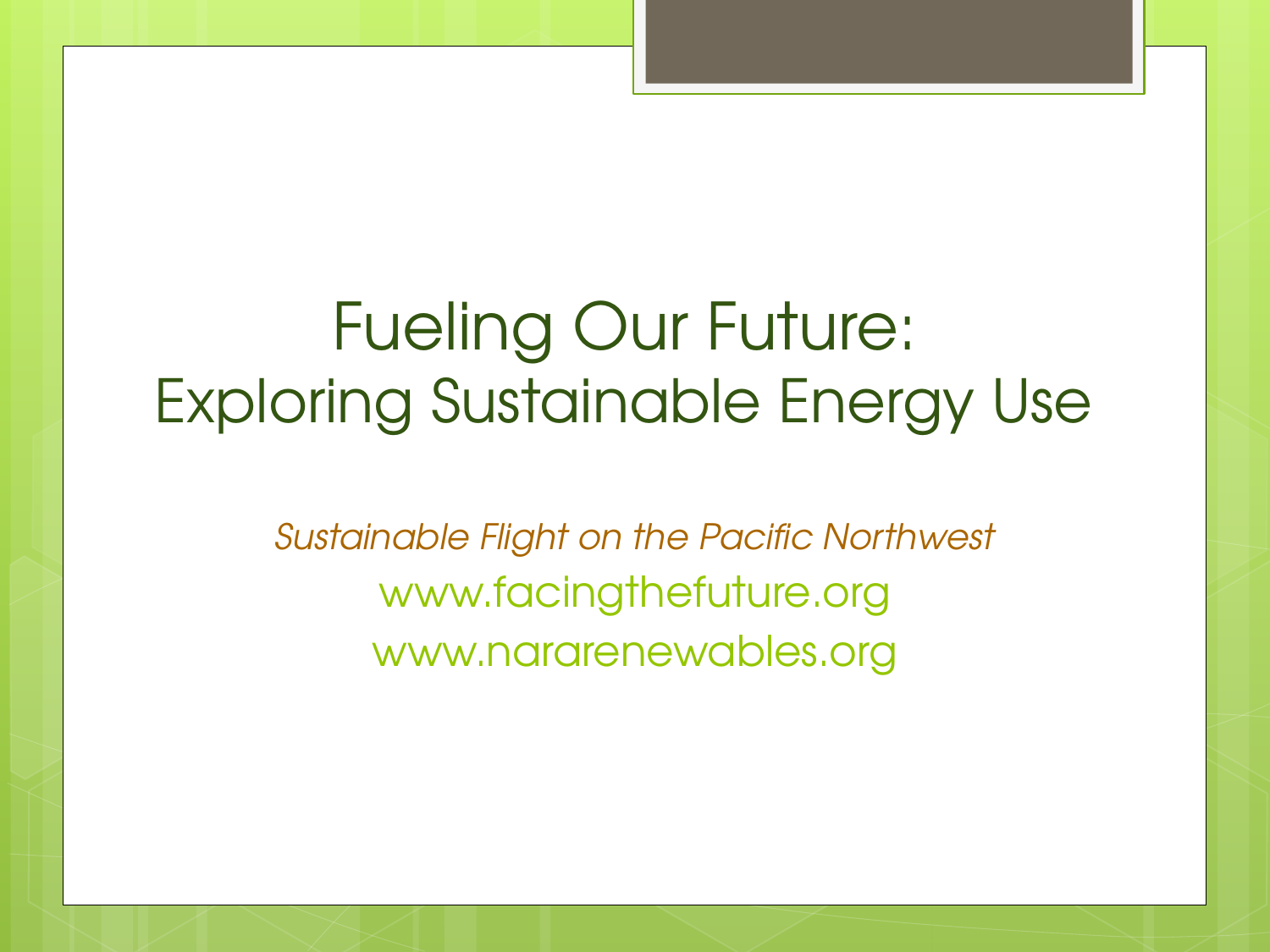

Fueling Our Future:
Exploring Sustainable Energy Use
Sustainable Flight on the Pacific Northwest
www.facingthefuture.org
www.nararenewables.org